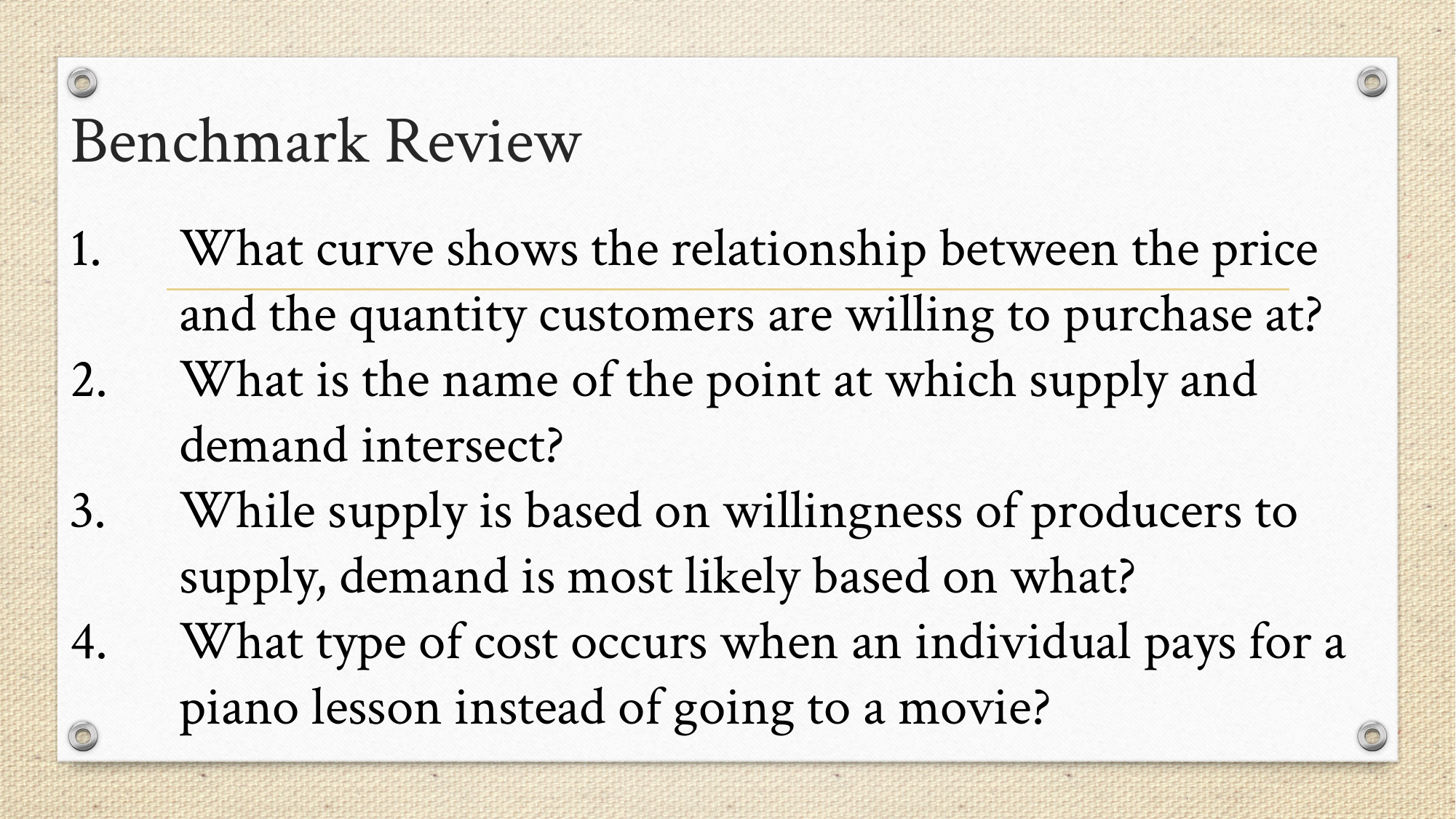

# Benchmark Review
What curve shows the relationship between the price and the quantity customers are willing to purchase at?
What is the name of the point at which supply and demand intersect?
While supply is based on willingness of producers to supply, demand is most likely based on what?
What type of cost occurs when an individual pays for a piano lesson instead of going to a movie?